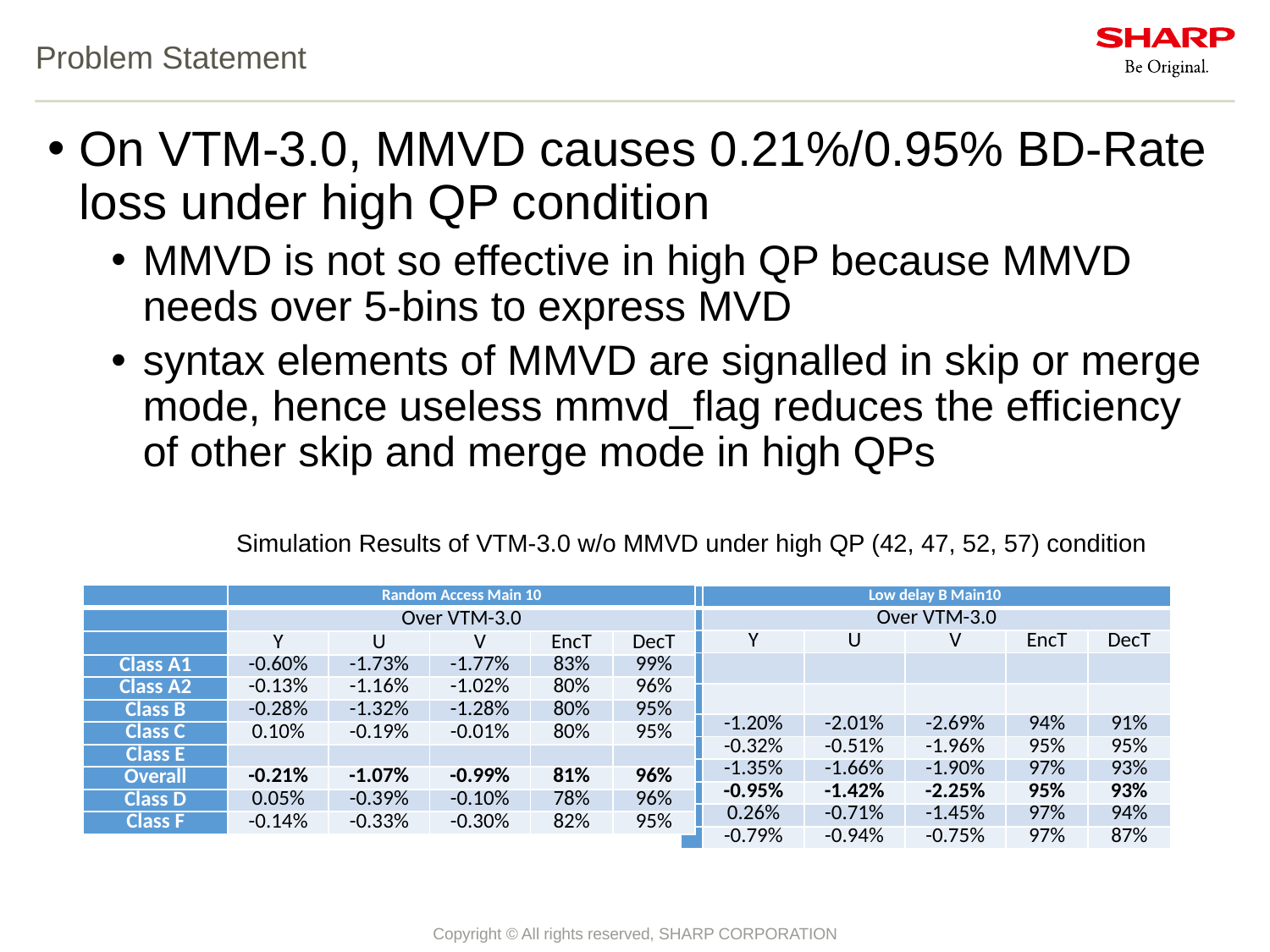

# Problem Statement
On VTM-3.0, MMVD causes 0.21%/0.95% BD-Rate loss under high QP condition
MMVD is not so effective in high QP because MMVD needs over 5-bins to express MVD
syntax elements of MMVD are signalled in skip or merge mode, hence useless mmvd_flag reduces the efficiency of other skip and merge mode in high QPs
Simulation Results of VTM-3.0 w/o MMVD under high QP (42, 47, 52, 57) condition
|  | Random Access Main 10 |  |  |  |  |
| --- | --- | --- | --- | --- | --- |
|  | Over VTM-3.0 |  |  |  |  |
|  | Y | U | V | EncT | DecT |
| Class A1 | -0.60% | -1.73% | -1.77% | 83% | 99% |
| Class A2 | -0.13% | -1.16% | -1.02% | 80% | 96% |
| Class B | -0.28% | -1.32% | -1.28% | 80% | 95% |
| Class C | 0.10% | -0.19% | -0.01% | 80% | 95% |
| Class E |  |  |  |  |  |
| Overall | -0.21% | -1.07% | -0.99% | 81% | 96% |
| Class D | 0.05% | -0.39% | -0.10% | 78% | 96% |
| Class F | -0.14% | -0.33% | -0.30% | 82% | 95% |
|  | Low delay B Main10 |  |  |  |  |
| --- | --- | --- | --- | --- | --- |
|  | Over VTM-3.0 |  |  |  |  |
|  | Y | U | V | EncT | DecT |
|  |  |  |  |  |  |
|  |  |  |  |  |  |
|  | -1.20% | -2.01% | -2.69% | 94% | 91% |
|  | -0.32% | -0.51% | -1.96% | 95% | 95% |
|  | -1.35% | -1.66% | -1.90% | 97% | 93% |
|  | -0.95% | -1.42% | -2.25% | 95% | 93% |
|  | 0.26% | -0.71% | -1.45% | 97% | 94% |
|  | -0.79% | -0.94% | -0.75% | 97% | 87% |
Copyright © All rights reserved, SHARP CORPORATION